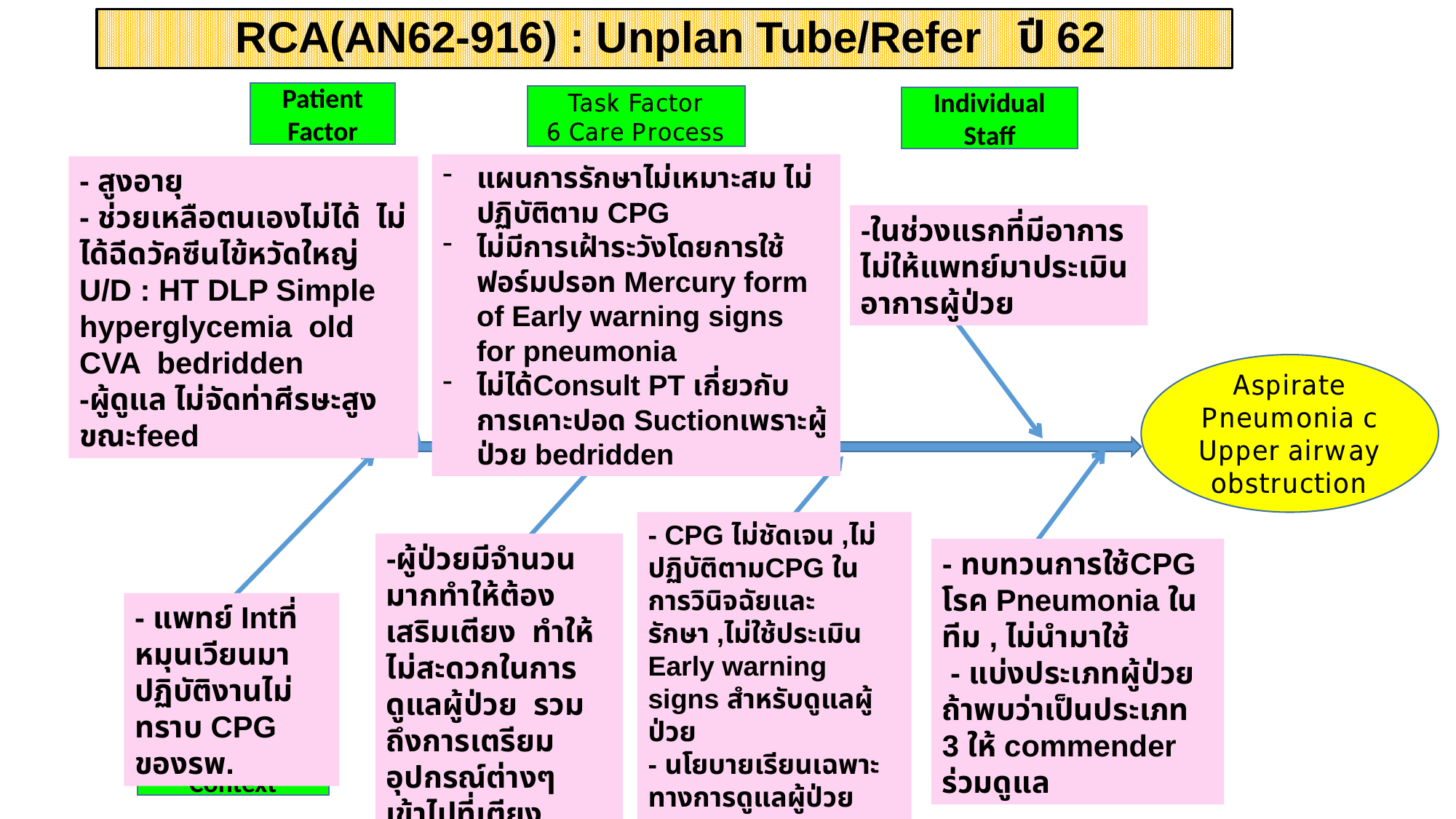

# RCA(AN62-916) : Unplan Tube/Refer   ปี 62
Patient
Factor
Task Factor
6 Care Process
Individual
Staff
แผนการรักษาไม่เหมาะสม ไม่ปฏิบัติตาม CPG
ไม่มีการเฝ้าระวังโดยการใช้ ฟอร์มปรอท Mercury form  of Early warning signs  for pneumonia
ไม่ได้Consult PT เกี่ยวกับการเคาะปอด Suctionเพราะผู้ป่วย bedridden
- สูงอายุ
- ช่วยเหลือตนเองไม่ได้  ไม่ได้ฉีดวัคซีนไข้หวัดใหญ่
U/D : HT DLP Simple hyperglycemia  old CVA  bedridden
-ผู้ดูแล ไม่จัดท่าศีรษะสูงขณะfeed
-ในช่วงแรกที่มีอาการไม่ให้แพทย์มาประเมินอาการผู้ป่วย
Aspirate
Pneumonia c Upper airway obstruction

- CPG ไม่ชัดเจน ,ไม่ปฏิบัติตามCPG ในการวินิจฉัยและรักษา ,ไม่ใช้ประเมิน Early warning signs สำหรับดูแลผู้ป่วย
- นโยบายเรียนเฉพาะทางการดูแลผู้ป่วยวิกฤต
-ผู้ป่วยมีจำนวนมากทำให้ต้องเสริมเตียง  ทำให้ไม่สะดวกในการดูแลผู้ป่วย  รวมถึงการเตรียมอุปกรณ์ต่างๆเข้าไปที่เตียง
- ทบทวนการใช้CPG โรค Pneumonia ในทีม , ไม่นำมาใช้
 - แบ่งประเภทผู้ป่วย ถ้าพบว่าเป็นประเภท 3 ให้ commender ร่วมดูแล
- แพทย์ Intที่หมุนเวียนมาปฏิบัติงานไม่ทราบ CPG ของรพ.
Work
Environment
Institutional
Context
Organization
Management
Team Factor